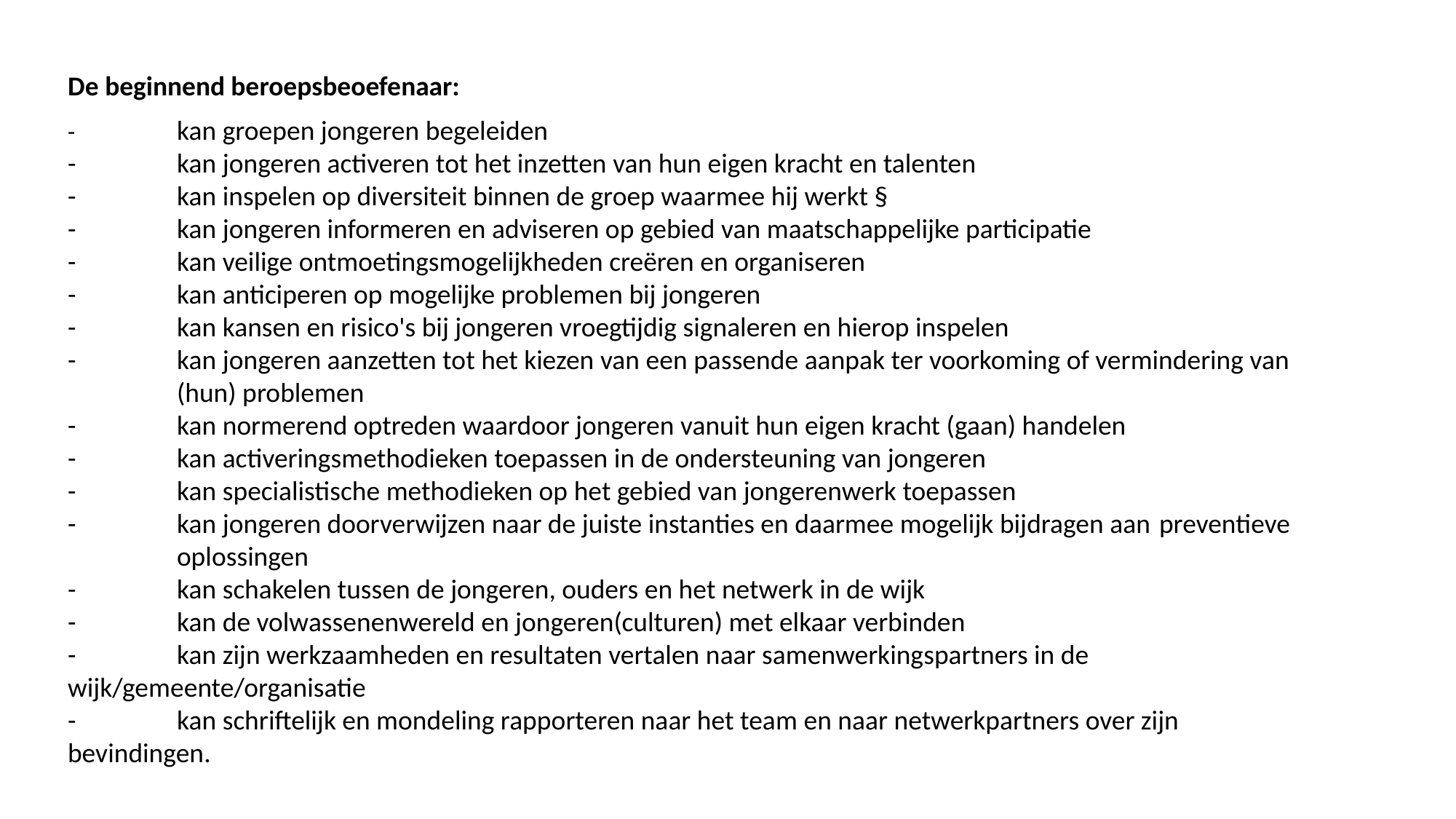

De beginnend beroepsbeoefenaar:
-	kan groepen jongeren begeleiden
-	kan jongeren activeren tot het inzetten van hun eigen kracht en talenten
-	kan inspelen op diversiteit binnen de groep waarmee hij werkt §
-	kan jongeren informeren en adviseren op gebied van maatschappelijke participatie
-	kan veilige ontmoetingsmogelijkheden creëren en organiseren
-	kan anticiperen op mogelijke problemen bij jongeren
-	kan kansen en risico's bij jongeren vroegtijdig signaleren en hierop inspelen
-	kan jongeren aanzetten tot het kiezen van een passende aanpak ter voorkoming of vermindering van  	(hun) problemen
-	kan normerend optreden waardoor jongeren vanuit hun eigen kracht (gaan) handelen
-	kan activeringsmethodieken toepassen in de ondersteuning van jongeren
-	kan specialistische methodieken op het gebied van jongerenwerk toepassen
-	kan jongeren doorverwijzen naar de juiste instanties en daarmee mogelijk bijdragen aan 	preventieve 	oplossingen
-	kan schakelen tussen de jongeren, ouders en het netwerk in de wijk
-	kan de volwassenenwereld en jongeren(culturen) met elkaar verbinden
-	kan zijn werkzaamheden en resultaten vertalen naar samenwerkingspartners in de 	wijk/gemeente/organisatie
-	kan schriftelijk en mondeling rapporteren naar het team en naar netwerkpartners over zijn 	bevindingen.